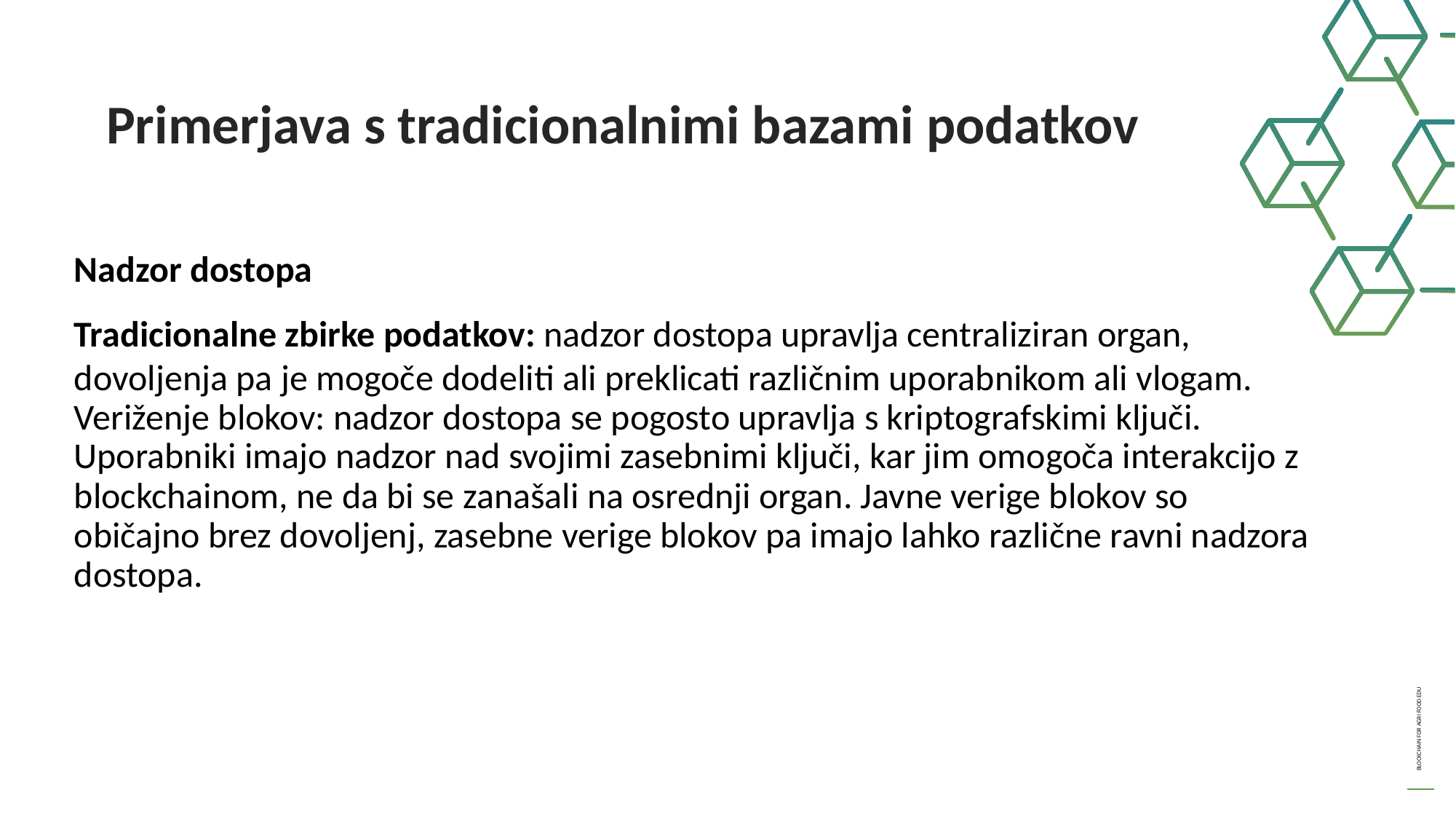

Primerjava s tradicionalnimi bazami podatkov
Nadzor dostopa
Tradicionalne zbirke podatkov: nadzor dostopa upravlja centraliziran organ, dovoljenja pa je mogoče dodeliti ali preklicati različnim uporabnikom ali vlogam.
Veriženje blokov: nadzor dostopa se pogosto upravlja s kriptografskimi ključi. Uporabniki imajo nadzor nad svojimi zasebnimi ključi, kar jim omogoča interakcijo z blockchainom, ne da bi se zanašali na osrednji organ. Javne verige blokov so običajno brez dovoljenj, zasebne verige blokov pa imajo lahko različne ravni nadzora dostopa.